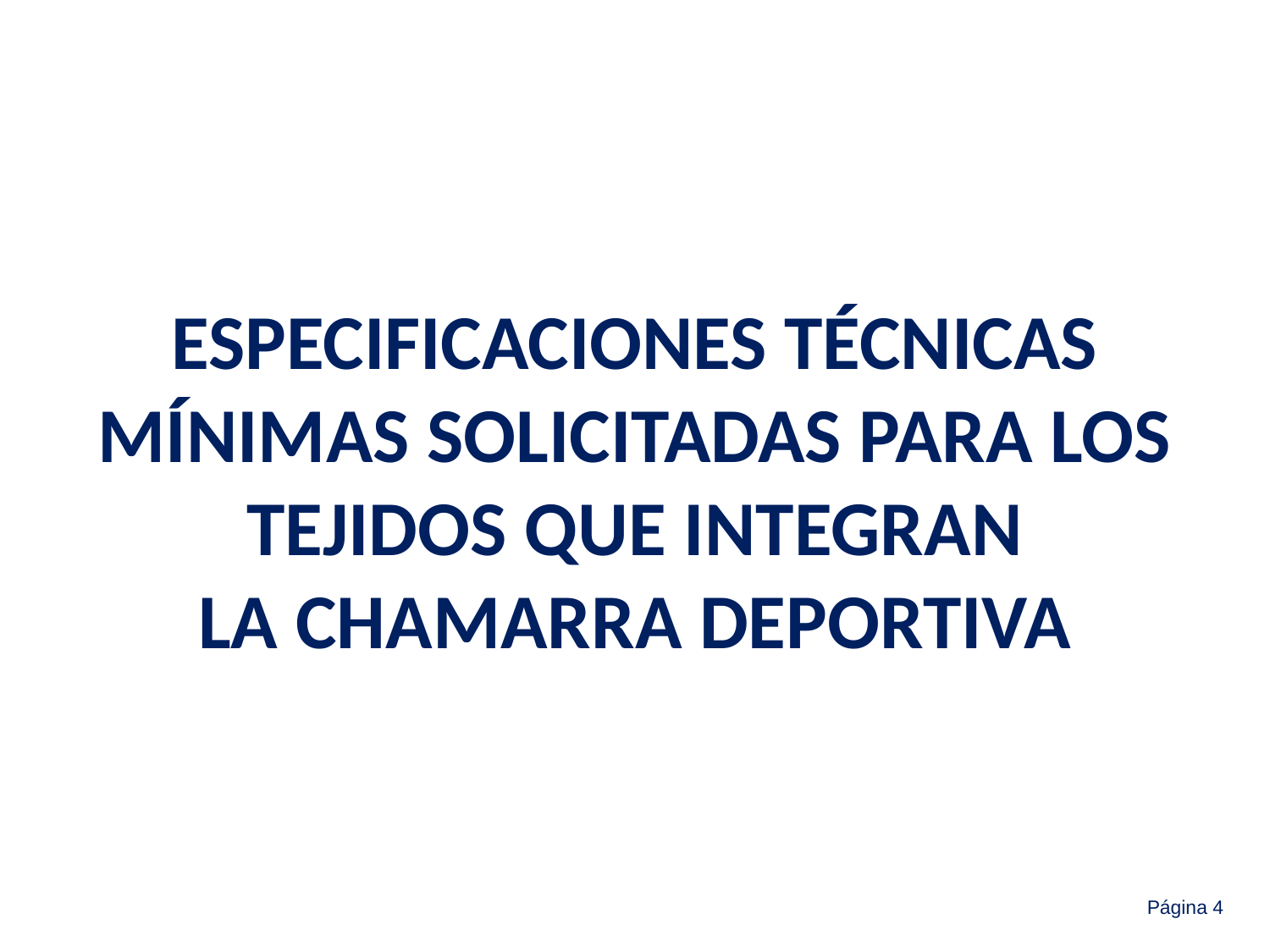

ESPECIFICACIONES TÉCNICAS MÍNIMAS SOLICITADAS PARA LOS TEJIDOS QUE INTEGRAN
 LA CHAMARRA DEPORTIVA
Página 4